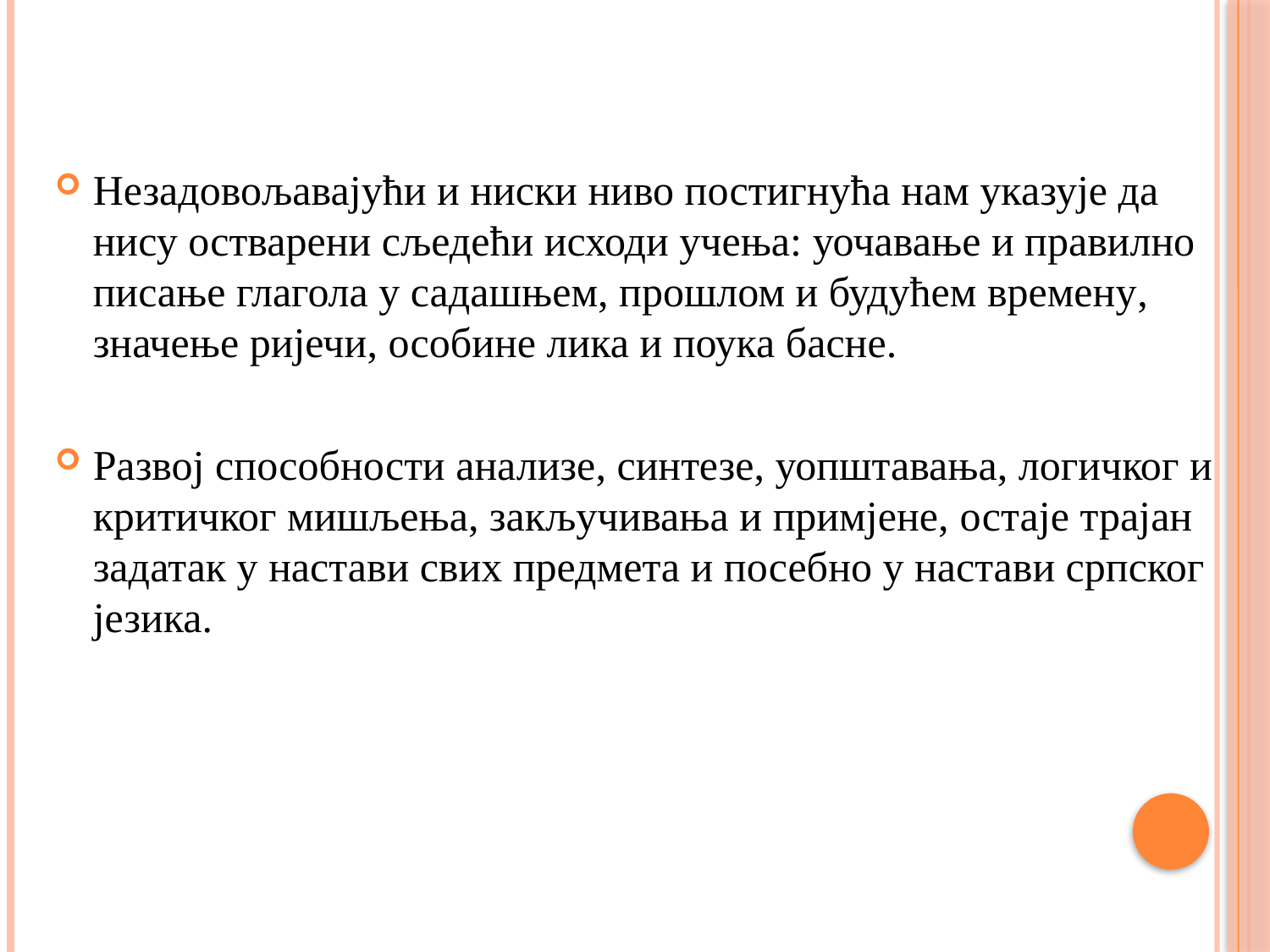

Незадовољавајући и ниски ниво постигнућа нам указује да нису остварени сљедећи исходи учења: уочавање и правилно писање глагола у садашњем, прошлом и будућем времену, значење ријечи, особине лика и поука басне.

Развој способности анализе, синтезе, уопштавања, логичког и критичког мишљења, закључивања и примјене, остаје трајан задатак у настави свих предмета и посебно у настави српског језика.